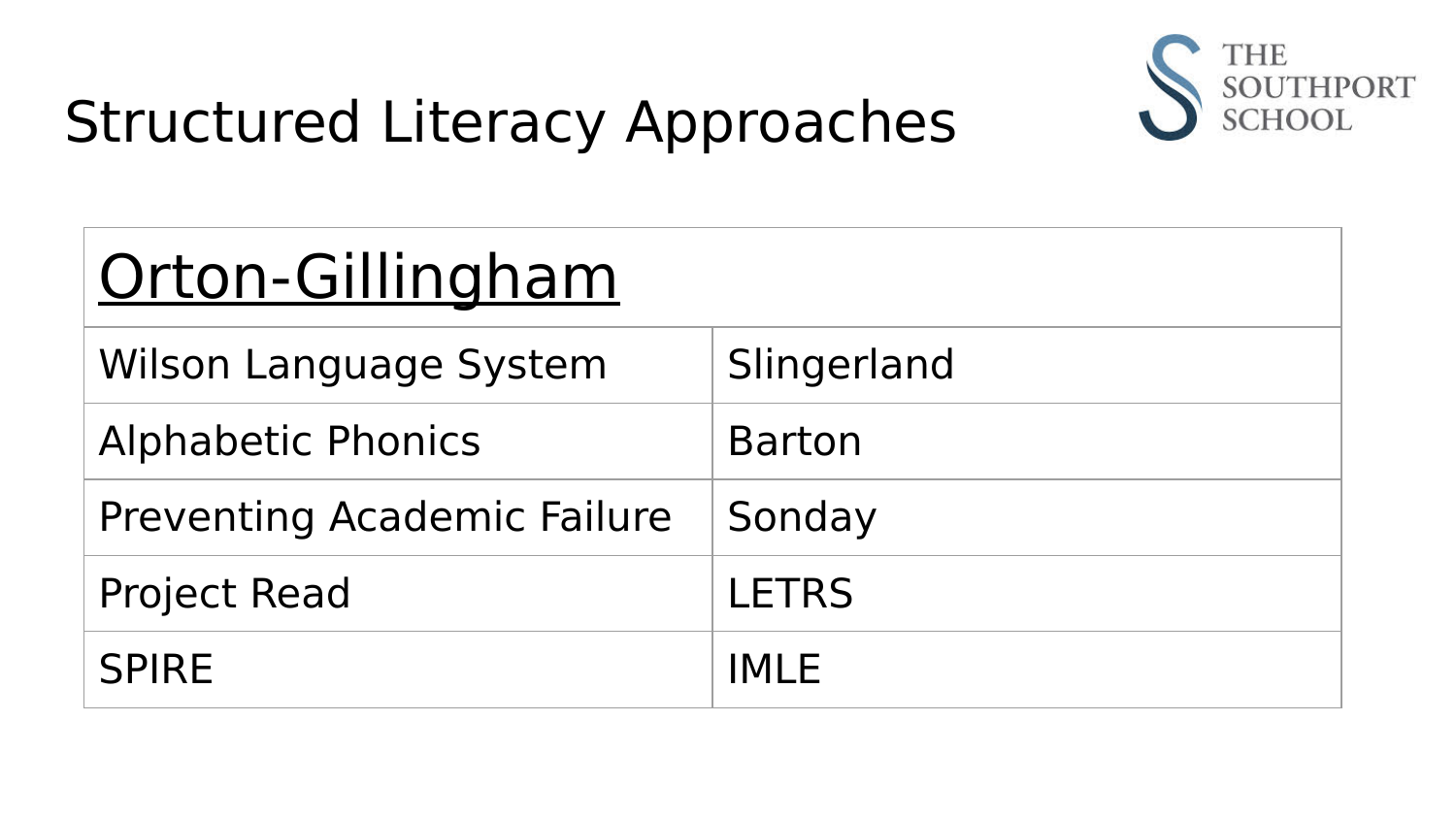

# Structured Literacy Approaches
| Orton-Gillingham |  |
| --- | --- |
| Wilson Language System | Slingerland |
| Alphabetic Phonics | Barton |
| Preventing Academic Failure | Sonday |
| Project Read | LETRS |
| SPIRE | IMLE |